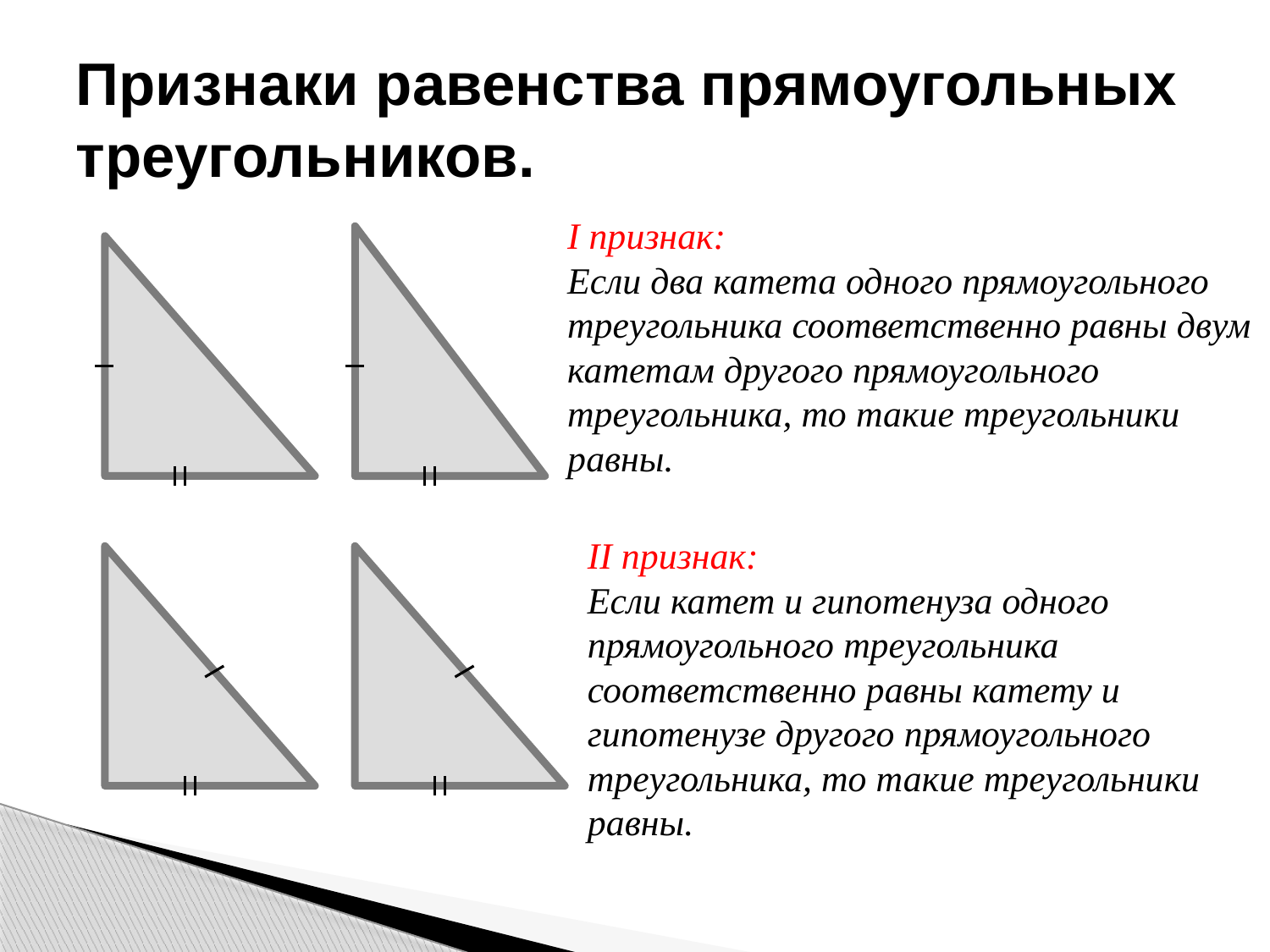

# Признаки равенства прямоугольных треугольников.
I признак:
Если два катета одного прямоугольного треугольника соответственно равны двум катетам другого прямоугольного треугольника, то такие треугольники равны.

II признак:
Если катет и гипотенуза одного прямоугольного треугольника соответственно равны катету и гипотенузе другого прямоугольного треугольника, то такие треугольники равны.